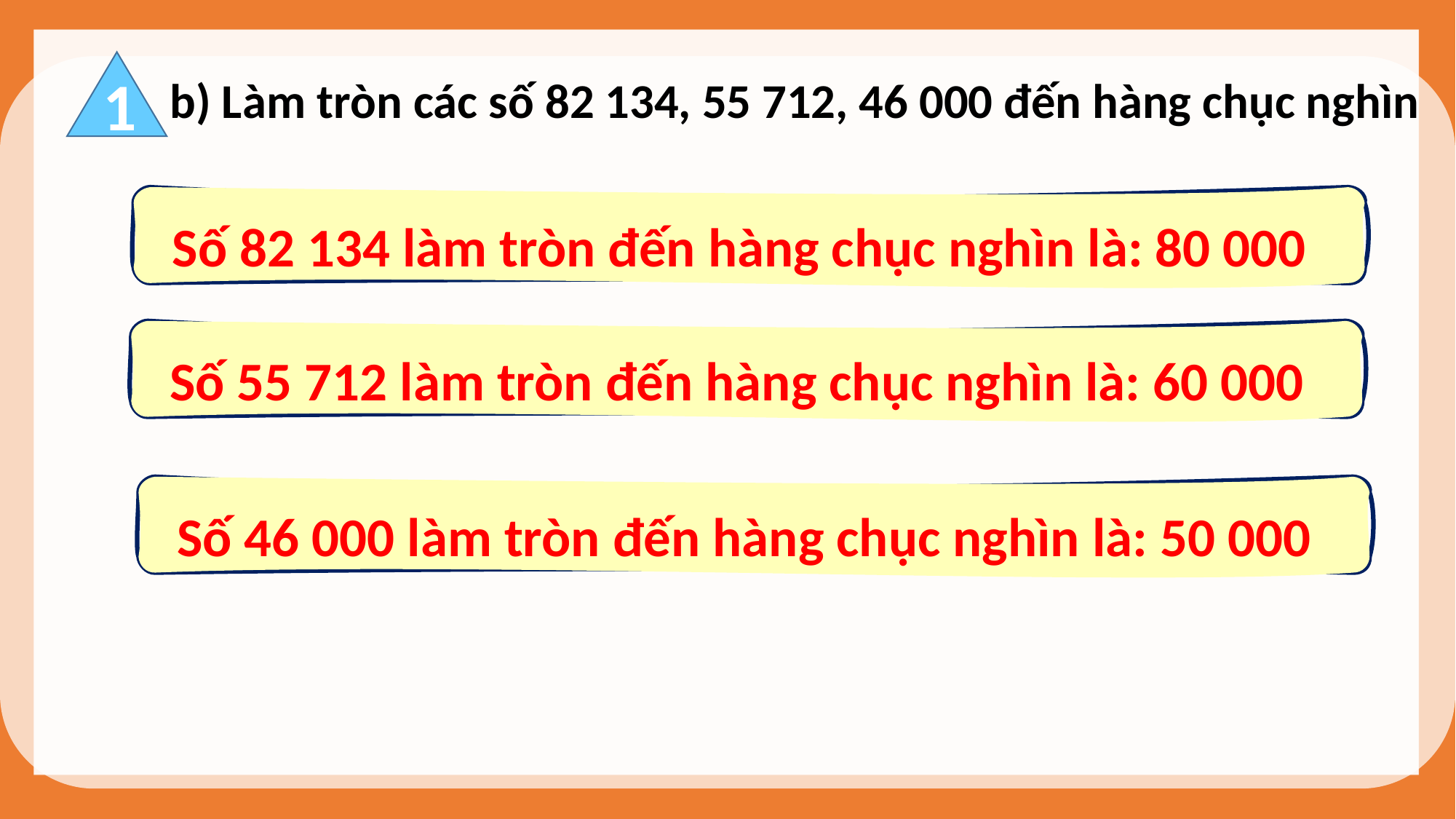

1

b) Làm tròn các số 82 134, 55 712, 46 000 đến hàng chục nghìn
Số 82 134 làm tròn đến hàng chục nghìn là: 80 000
Số 55 712 làm tròn đến hàng chục nghìn là: 60 000
Số 46 000 làm tròn đến hàng chục nghìn là: 50 000